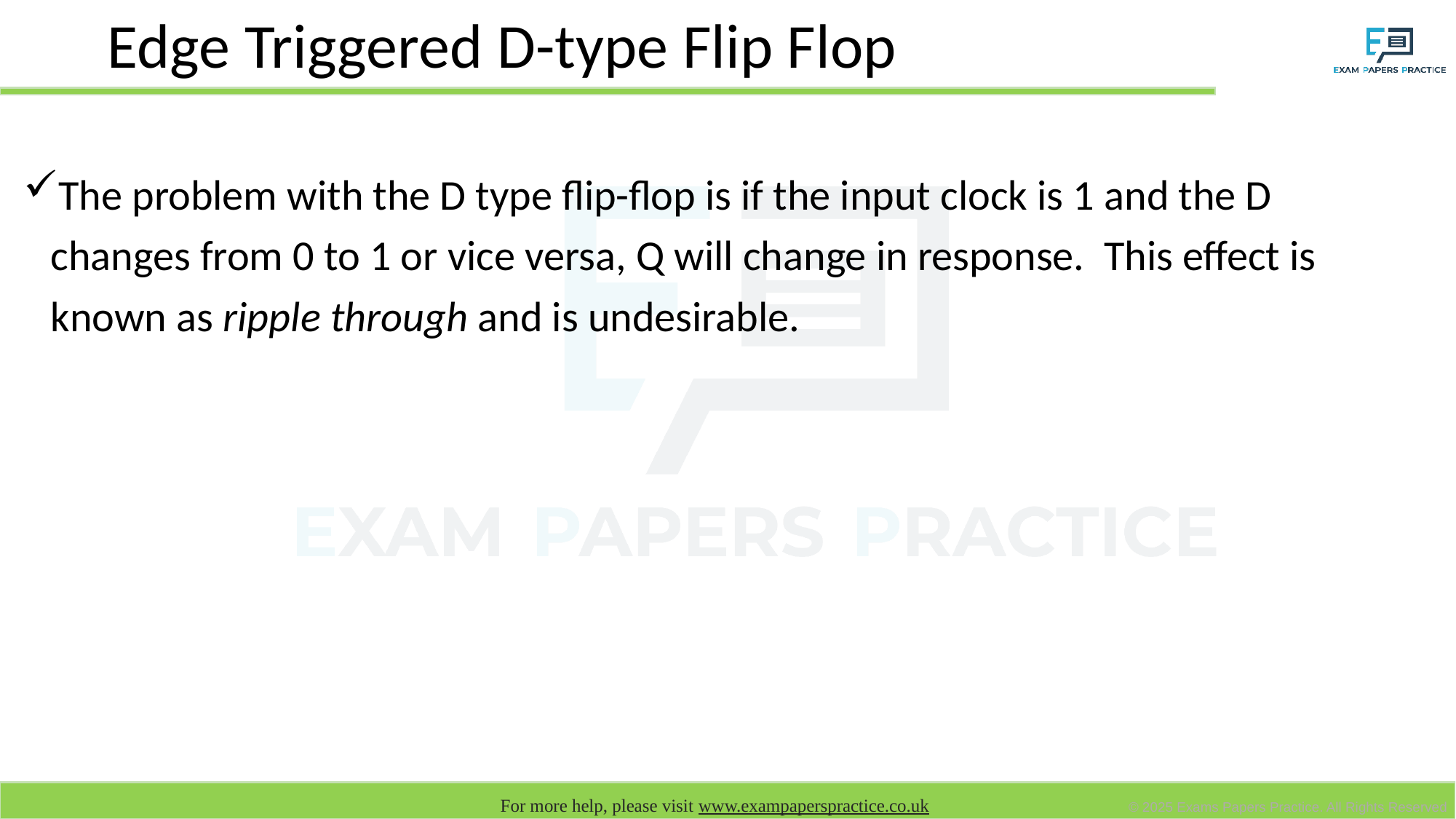

# Edge Triggered D-type Flip Flop
The problem with the D type flip-flop is if the input clock is 1 and the D changes from 0 to 1 or vice versa, Q will change in response.  This effect is known as ripple through and is undesirable.